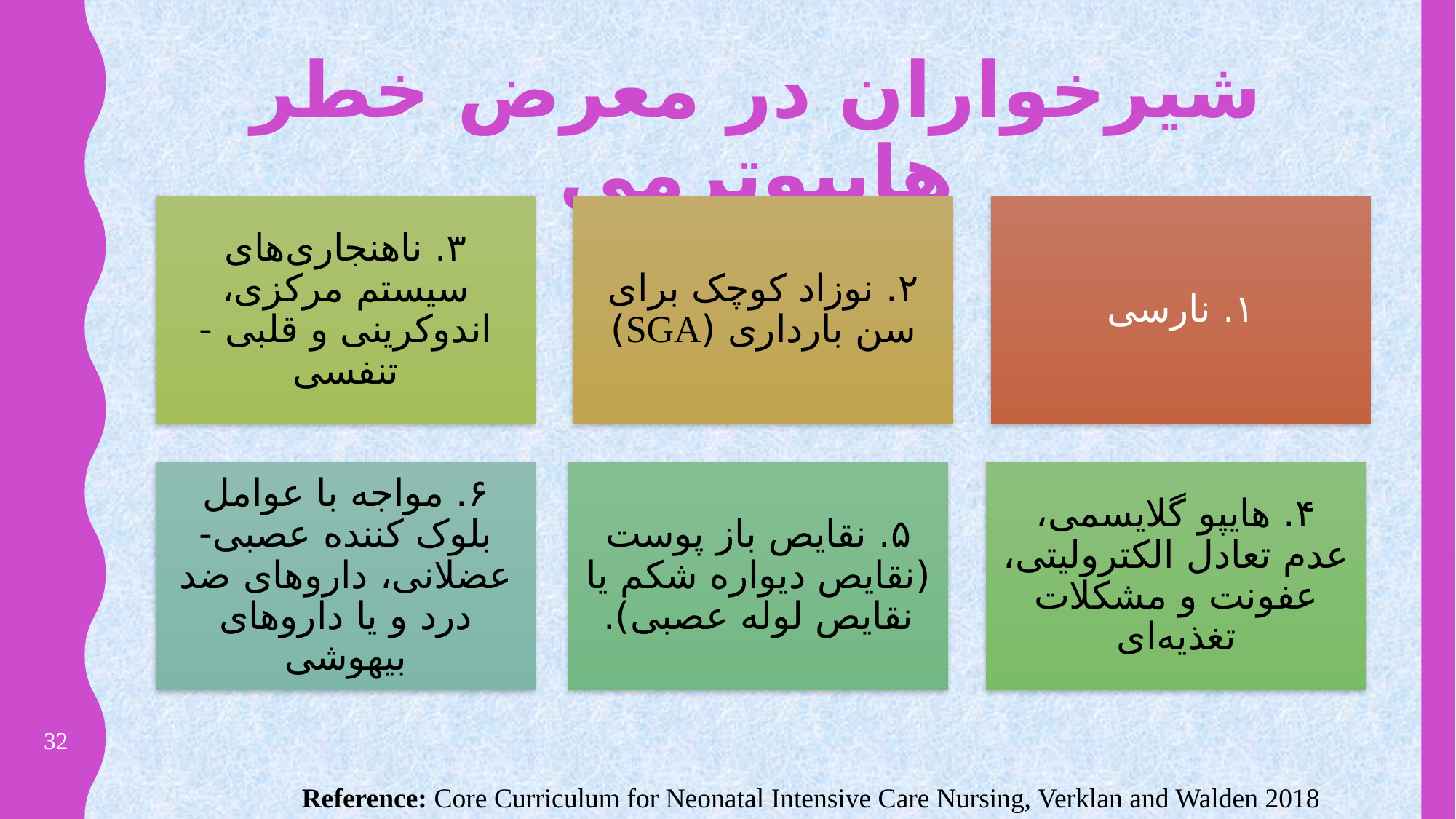

# شیرخواران در معرض خطر هایپوترمی
۱. نارسی
۲. نوزاد کوچک برای سن بارداری (SGA)
۳. ناهنجاری‌های سیستم مرکزی، اندوکرینی و قلبی -تنفسی
۴. هایپو گلایسمی، عدم تعادل الکترولیتی، عفونت و مشکلات تغذیه‌ای
۵. نقایص باز پوست (نقایص دیواره شکم یا نقایص لوله عصبی).
۶. مواجه با عوامل بلوک کننده عصبی- عضلانی، داروهای ضد درد و یا داروهای بیهوشی
32
Reference: Core Curriculum for Neonatal Intensive Care Nursing, Verklan and Walden 2018